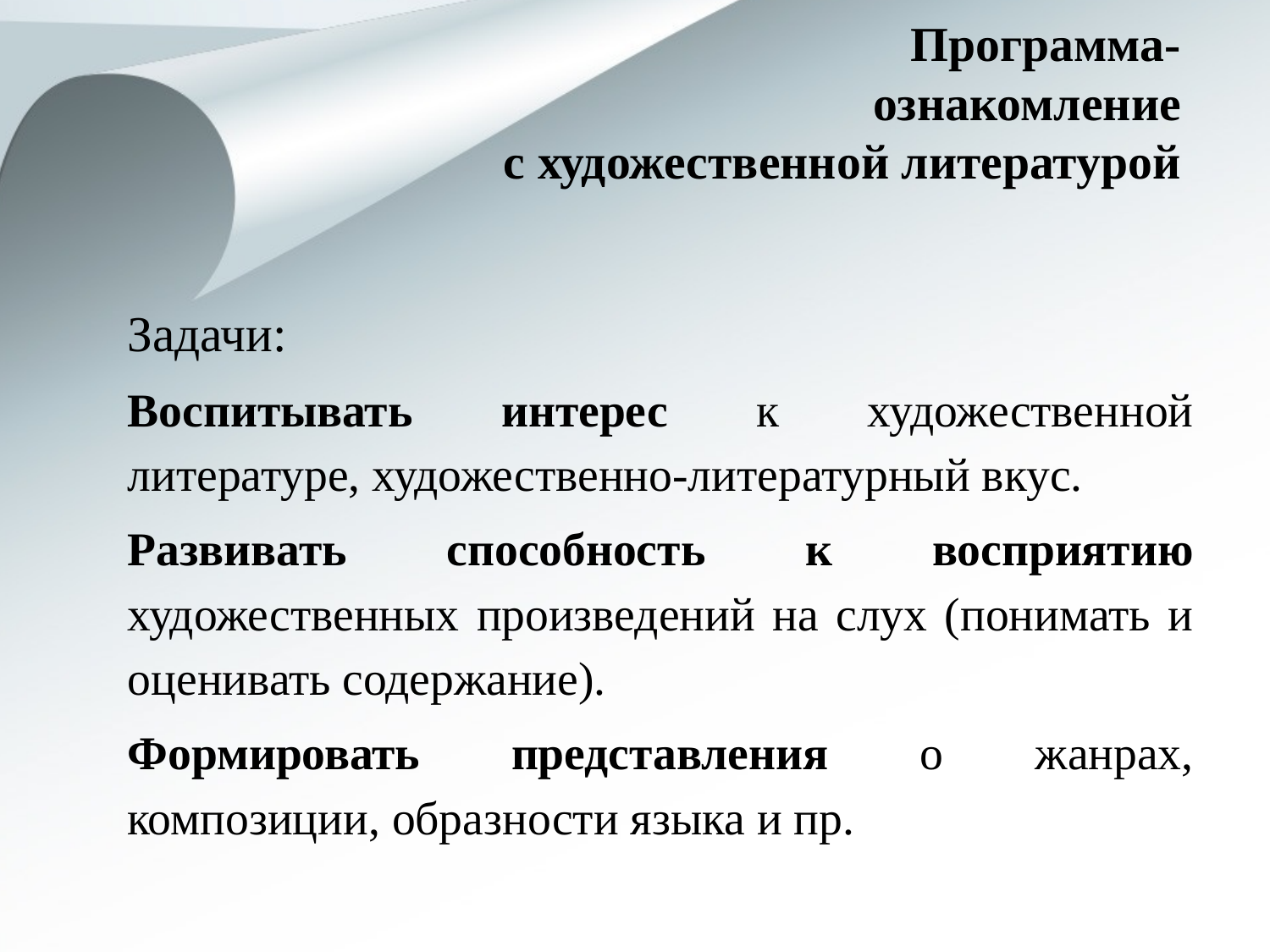

# Программа- ознакомление с художественной литературой
Задачи:
Воспитывать интерес к художественной литературе, художественно-литературный вкус.
Развивать способность к восприятию художественных произведений на слух (понимать и оценивать содержание).
Формировать представления о жанрах, композиции, образности языка и пр.